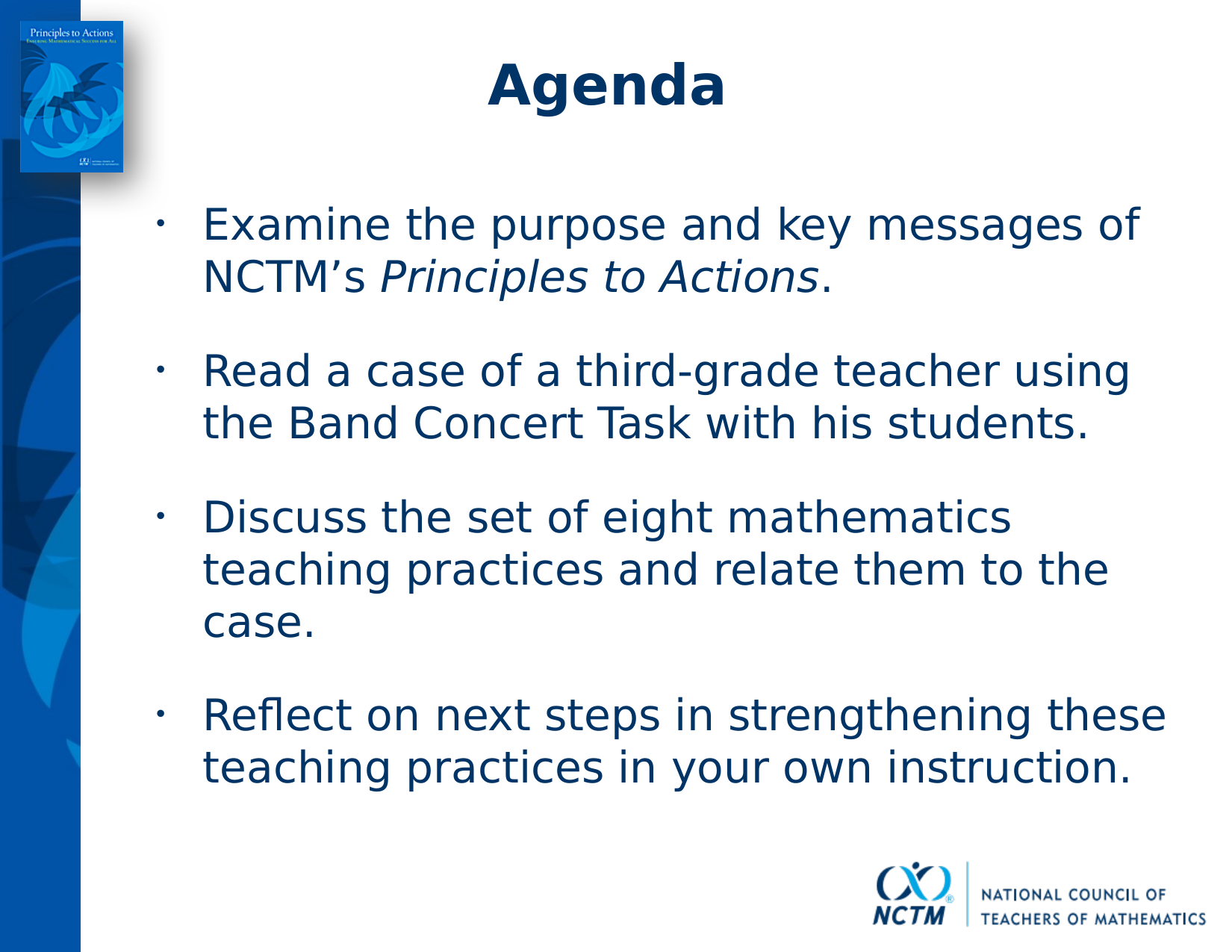

# Agenda
Examine the purpose and key messages of
NCTM’s Principles to Actions.
Read a case of a third-grade teacher using the Band Concert Task with his students.
Discuss the set of eight mathematics teaching practices and relate them to the case.
Reflect on next steps in strengthening these teaching practices in your own instruction.